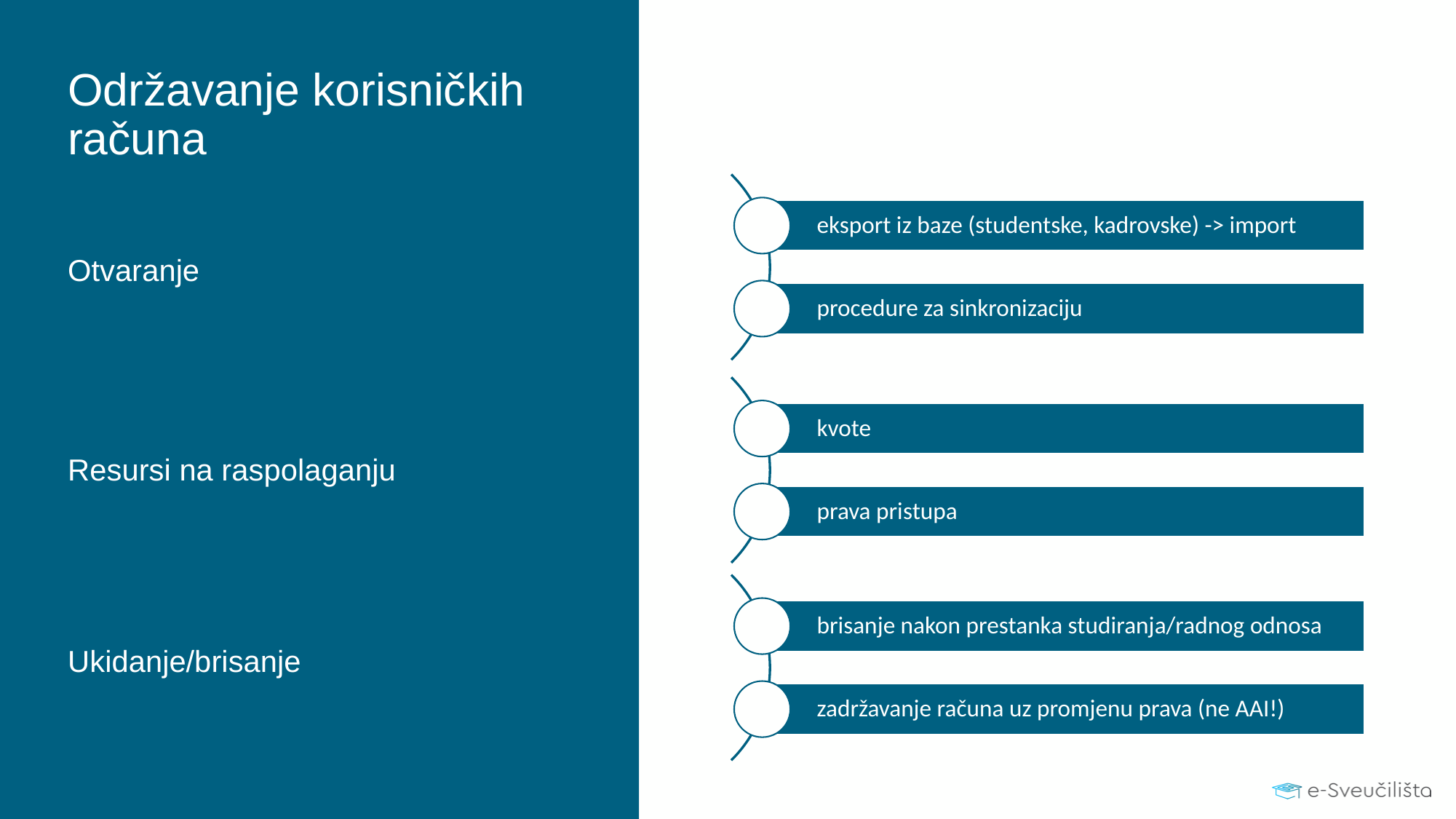

# Održavanje korisničkih računa

eksport iz baze (studentske, kadrovske) -> import

procedure za sinkronizaciju

Otvaranje

Resursi na raspolaganju

Ukidanje/brisanje

kvote

prava pristupa

brisanje nakon prestanka studiranja/radnog odnosa

zadržavanje računa uz promjenu prava (ne AAI!)